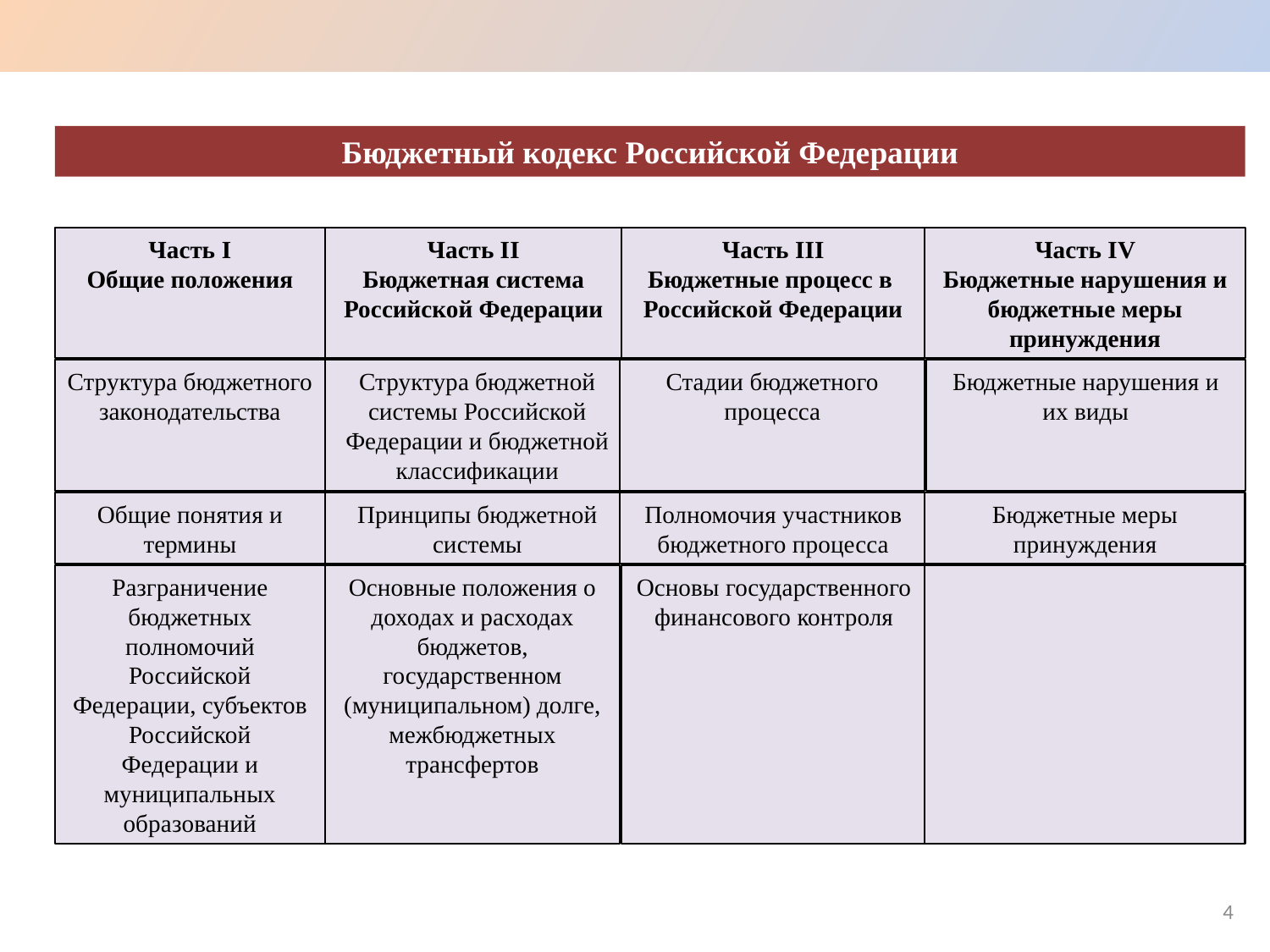

Бюджетный кодекс Российской Федерации
Часть I
Общие положения

Часть II
Бюджетная система Российской Федерации

Часть III
Бюджетные процесс в  Российской Федерации

Часть IV
Бюджетные нарушения и бюджетные меры принуждения
Структура бюджетной системы Российской Федерации и бюджетной классификации
Структура бюджетного законодательства

Стадии бюджетного процесса

Бюджетные нарушения и их виды

Общие понятия и термины
Полномочия участников бюджетного процесса
Бюджетные меры принуждения
Принципы бюджетной системы
Основные положения о доходах и расходах бюджетов, государственном (муниципальном) долге, межбюджетных трансфертов

Разграничение бюджетных полномочий Российской Федерации, субъектов Российской Федерации и муниципальных образований
Основы государственного финансового контроля

4